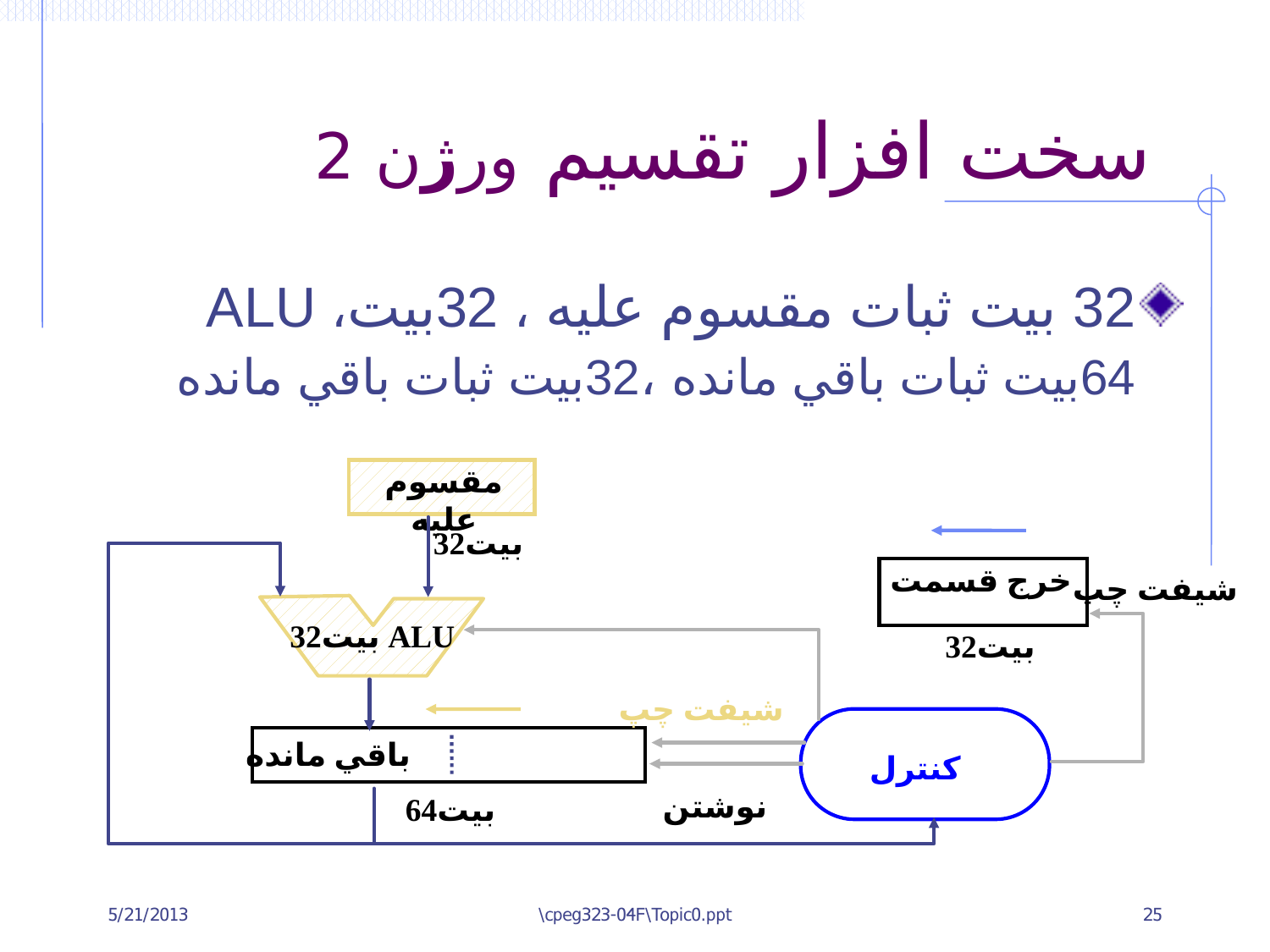

# سخت افزار تقسيم ورژن 2
32 بيت ثبات مقسوم عليه ، 32بيتALU ، 64بيت ثبات باقي مانده ،32بيت ثبات باقي مانده
مقسوم عليه

32بيت

خرج قسمت

شيفت چپ

32بيت ALU

32بيت

شيفت چپ

باقي مانده

کنترل

نوشتن
64بيت

5/21/2013
\cpeg323-04F\Topic0.ppt
25